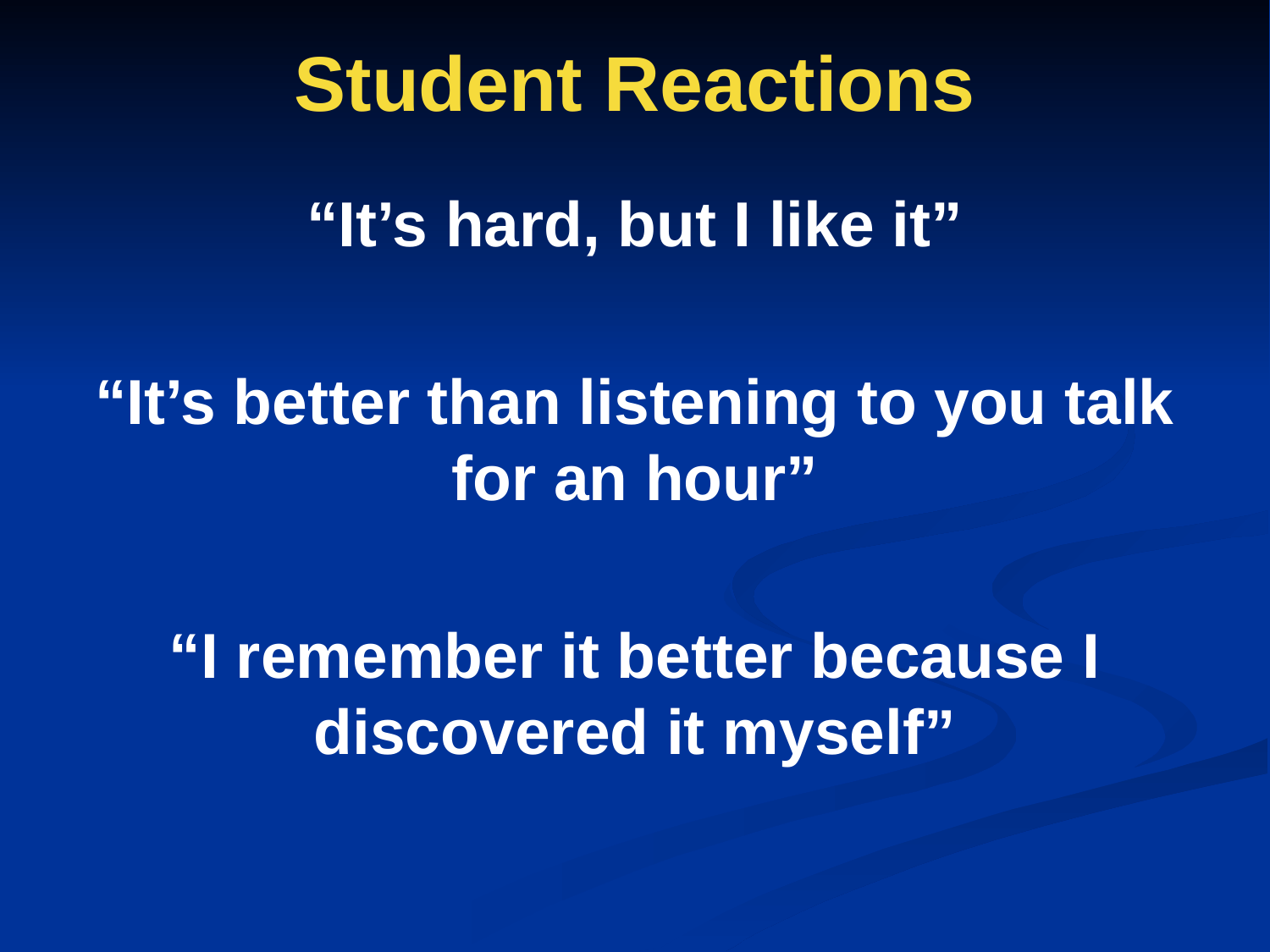

# Student Reactions
“It’s hard, but I like it”

“It’s better than listening to you talk for an hour”

“I remember it better because I discovered it myself”